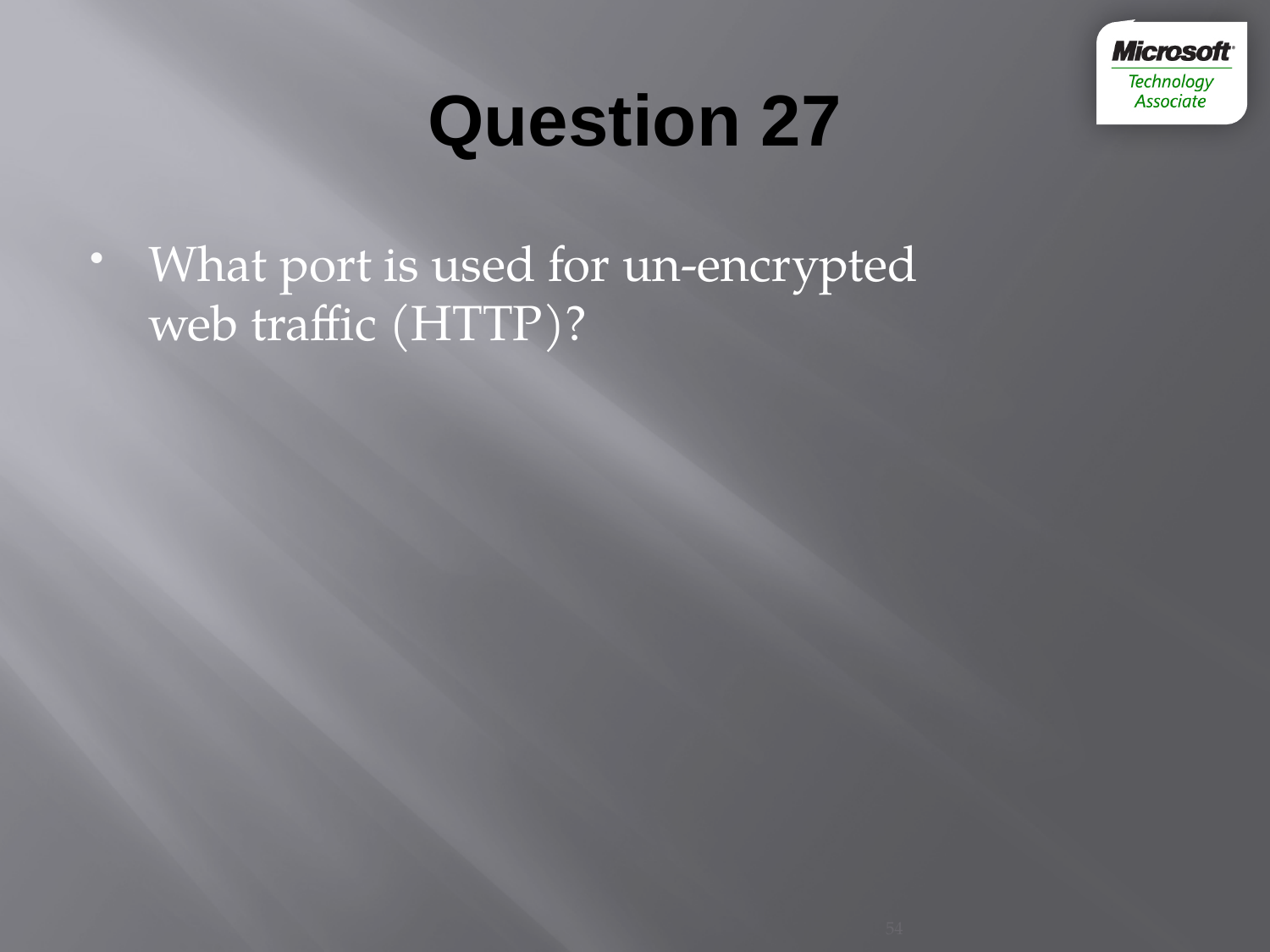

# Question 27
What port is used for un-encrypted
web traffic (HTTP)?
54